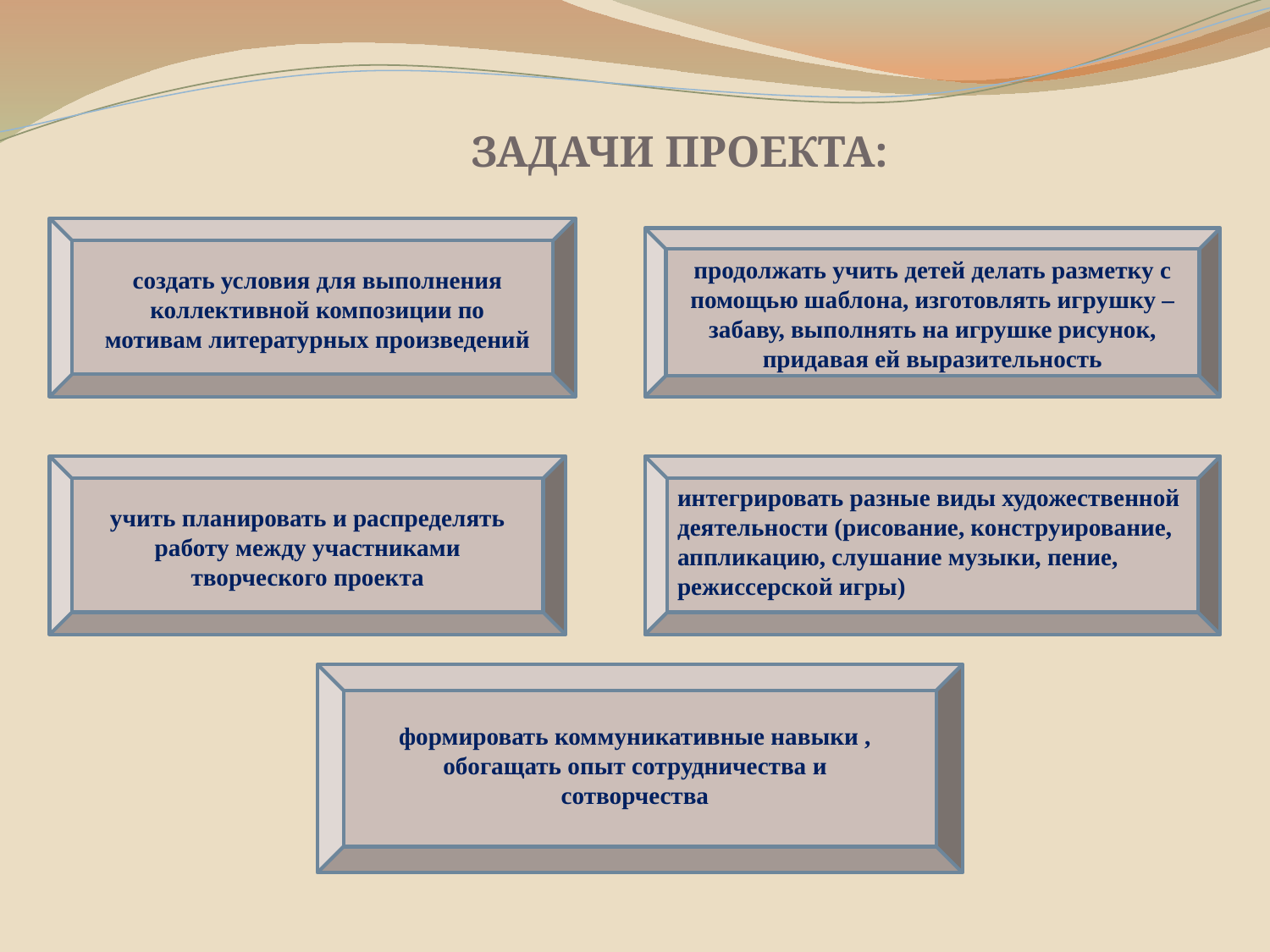

ЗАДАЧИ ПРОЕКТА:

продолжать учить детей делать разметку с помощью шаблона, изготовлять игрушку – забаву, выполнять на игрушке рисунок, придавая ей выразительность
создать условия для выполнения коллективной композиции по мотивам литературных произведений

интегрировать разные виды художественной деятельности (рисование, конструирование, аппликацию, слушание музыки, пение, режиссерской игры)
учить планировать и распределять работу между участниками творческого проекта

формировать коммуникативные навыки , обогащать опыт сотрудничества и сотворчества